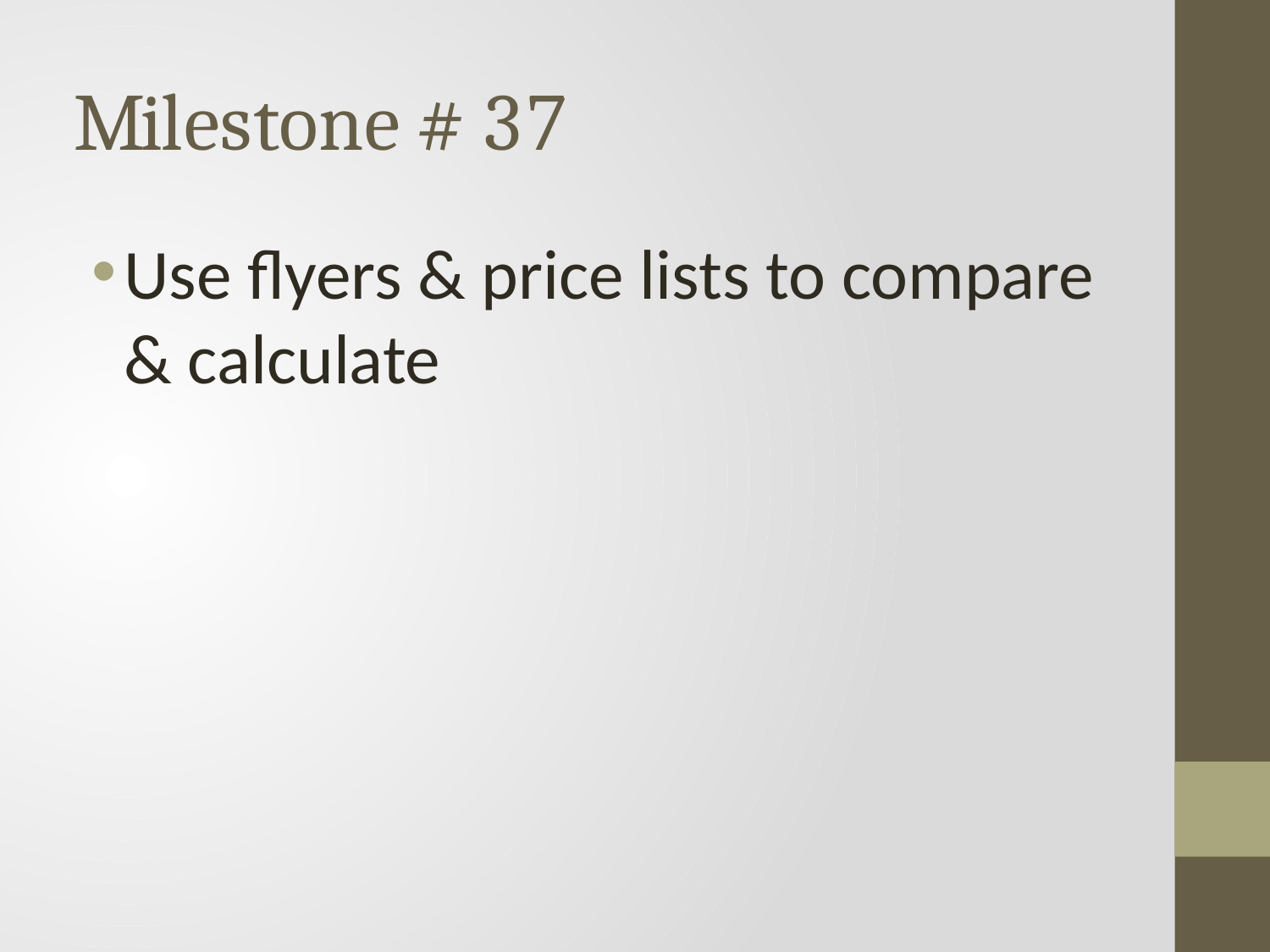

# Milestone # 37
Use flyers & price lists to compare & calculate